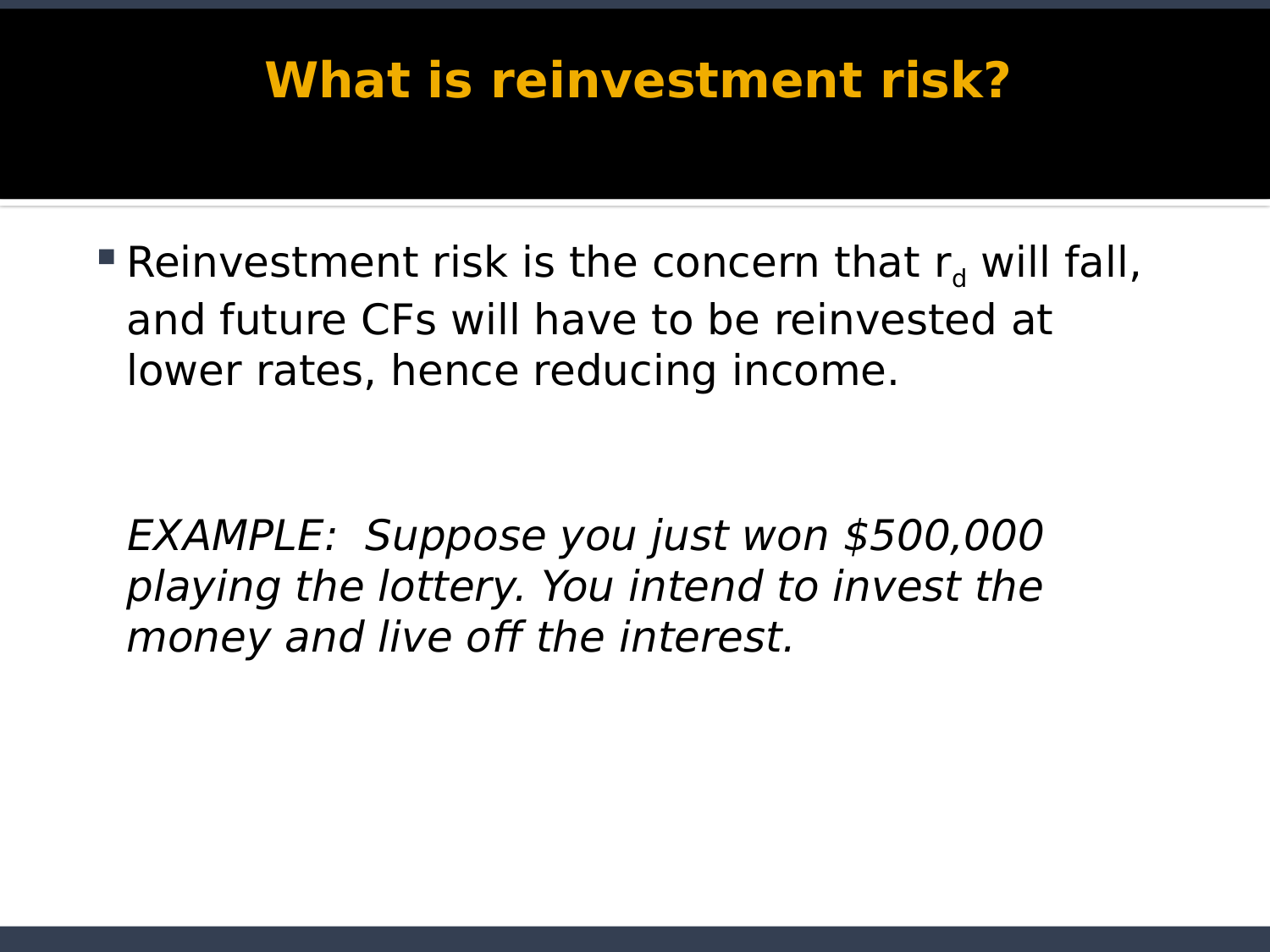

# What is reinvestment risk?
Reinvestment risk is the concern that rd will fall, and future CFs will have to be reinvested at lower rates, hence reducing income.

EXAMPLE:  Suppose you just won $500,000 playing the lottery. You intend to invest the money and live off the interest.